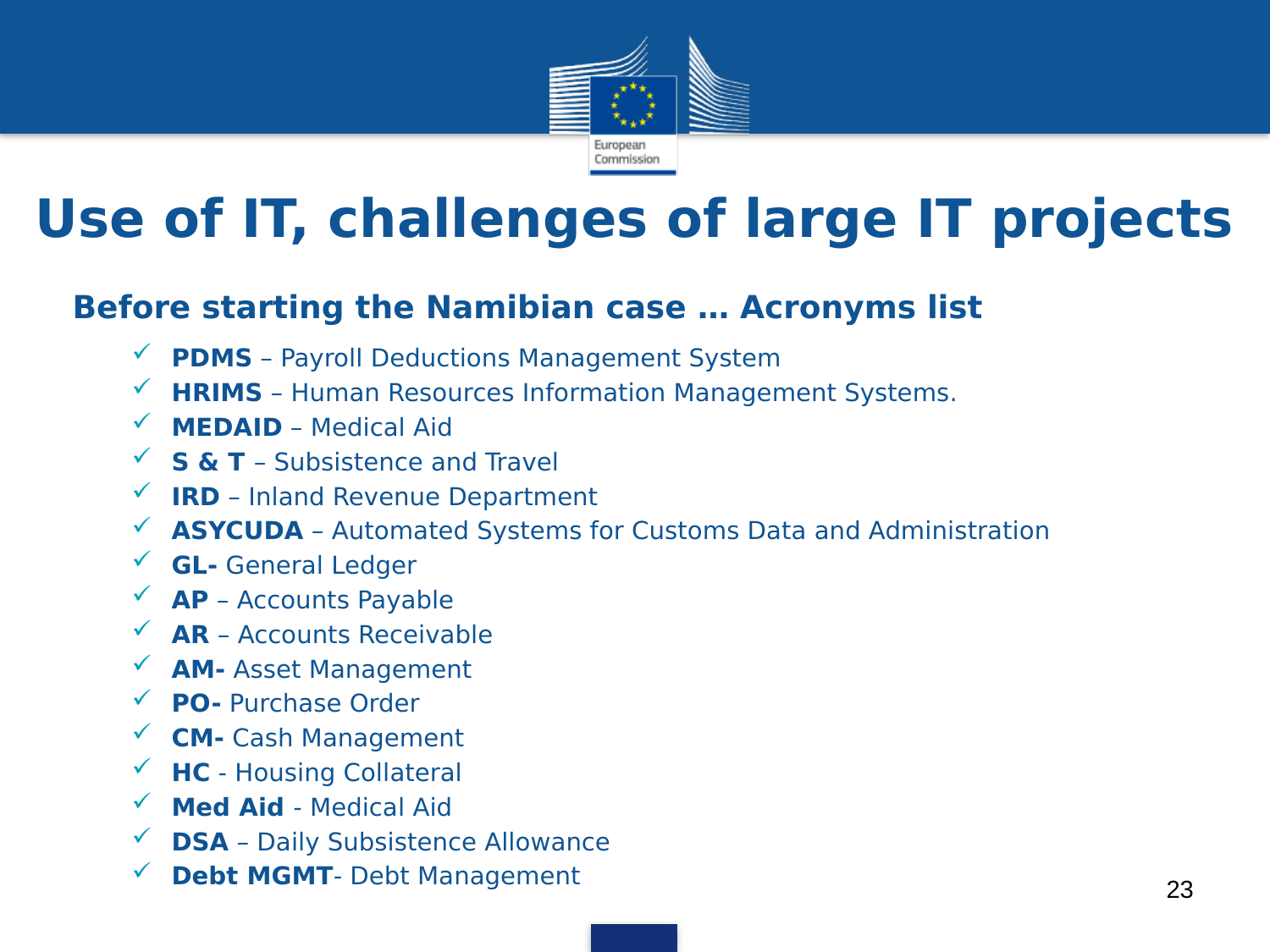

Use of IT, challenges of large IT projects
# Before starting the Namibian case … Acronyms list
PDMS – Payroll Deductions Management System
HRIMS – Human Resources Information Management Systems.
MEDAID – Medical Aid
S & T – Subsistence and Travel
IRD – Inland Revenue Department
ASYCUDA – Automated Systems for Customs Data and Administration
GL- General Ledger
AP – Accounts Payable
AR – Accounts Receivable
AM- Asset Management
PO- Purchase Order
CM- Cash Management
HC - Housing Collateral
Med Aid - Medical Aid
DSA – Daily Subsistence Allowance
Debt MGMT- Debt Management
23